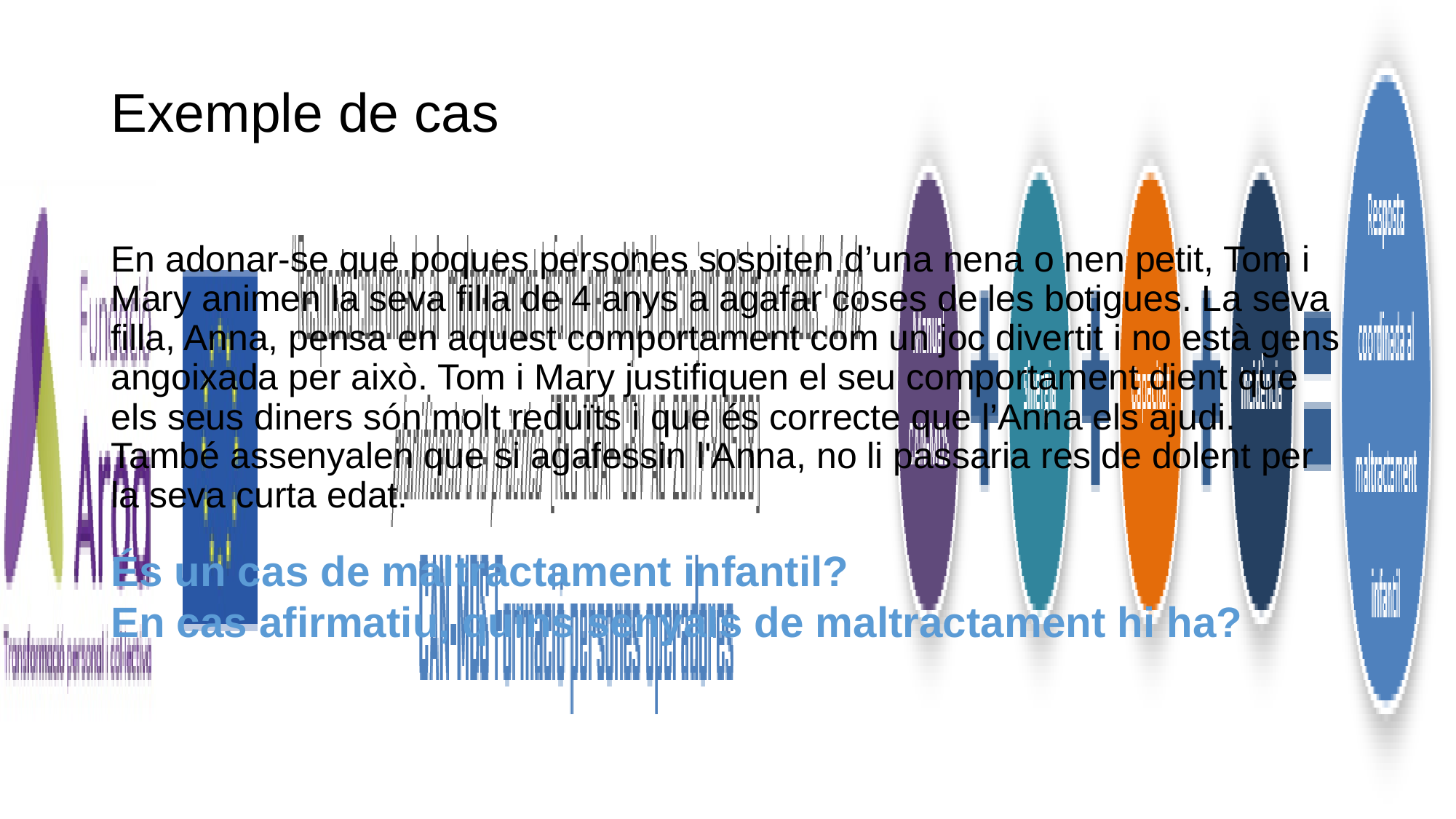

# Exemple de cas

En adonar-se que poques persones sospiten d’una nena o nen petit, Tom i Mary animen la seva filla de 4 anys a agafar coses de les botigues. La seva filla, Anna, pensa en aquest comportament com un joc divertit i no està gens angoixada per això. Tom i Mary justifiquen el seu comportament dient que els seus diners són molt reduïts i que és correcte que l’Anna els ajudi. També assenyalen que si agafessin l'Anna, no li passaria res de dolent per la seva curta edat.
És un cas de maltractament infantil?
En cas afirmatiu, quins senyals de maltractament hi ha?